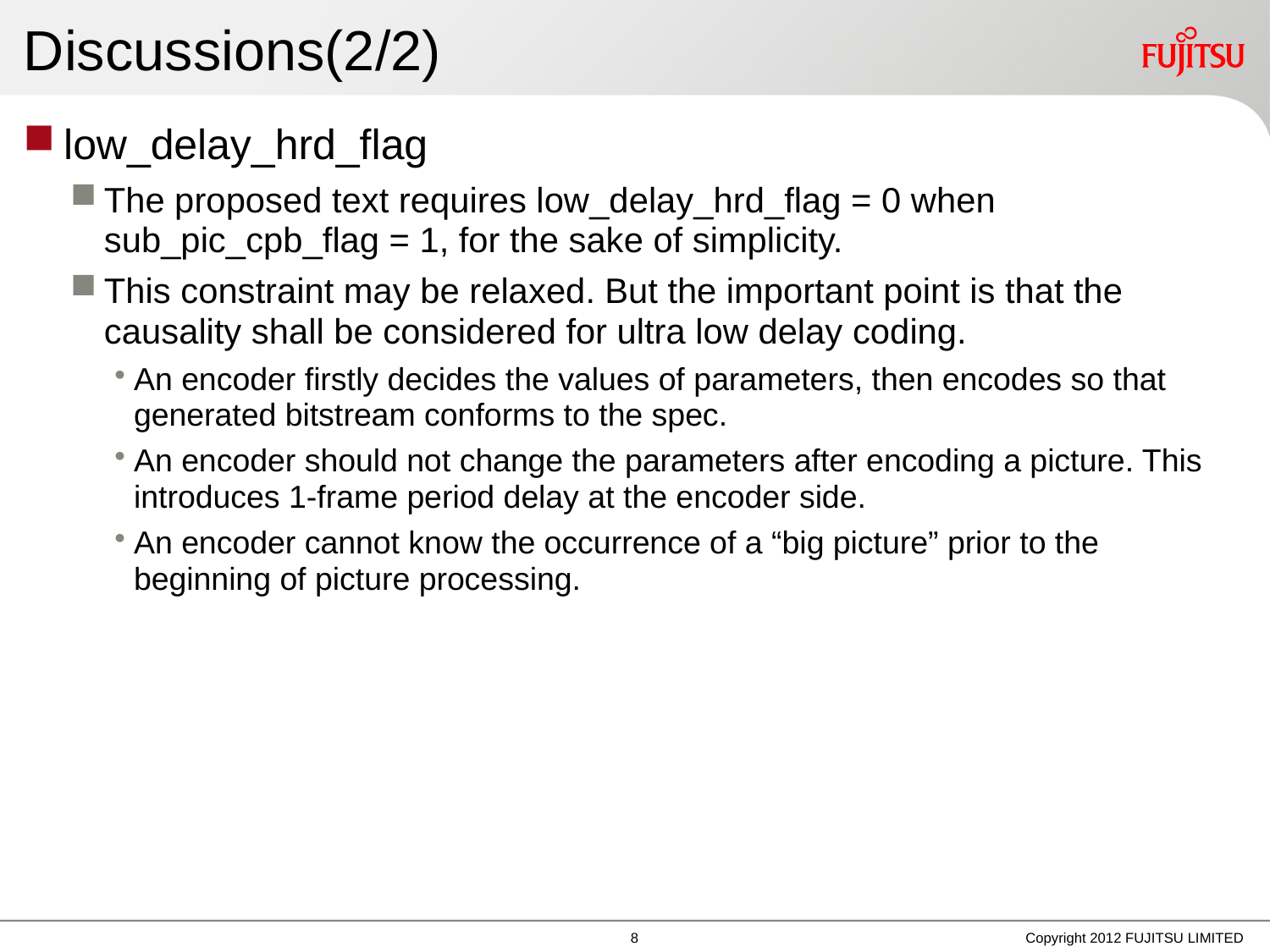

# Discussions(2/2)
low_delay_hrd_flag
The proposed text requires low_delay_hrd_flag = 0 when sub_pic_cpb_flag = 1, for the sake of simplicity.
This constraint may be relaxed. But the important point is that the causality shall be considered for ultra low delay coding.
An encoder firstly decides the values of parameters, then encodes so that generated bitstream conforms to the spec.
An encoder should not change the parameters after encoding a picture. This introduces 1-frame period delay at the encoder side.
An encoder cannot know the occurrence of a “big picture” prior to the beginning of picture processing.

8
Copyright 2012 FUJITSU LIMITED